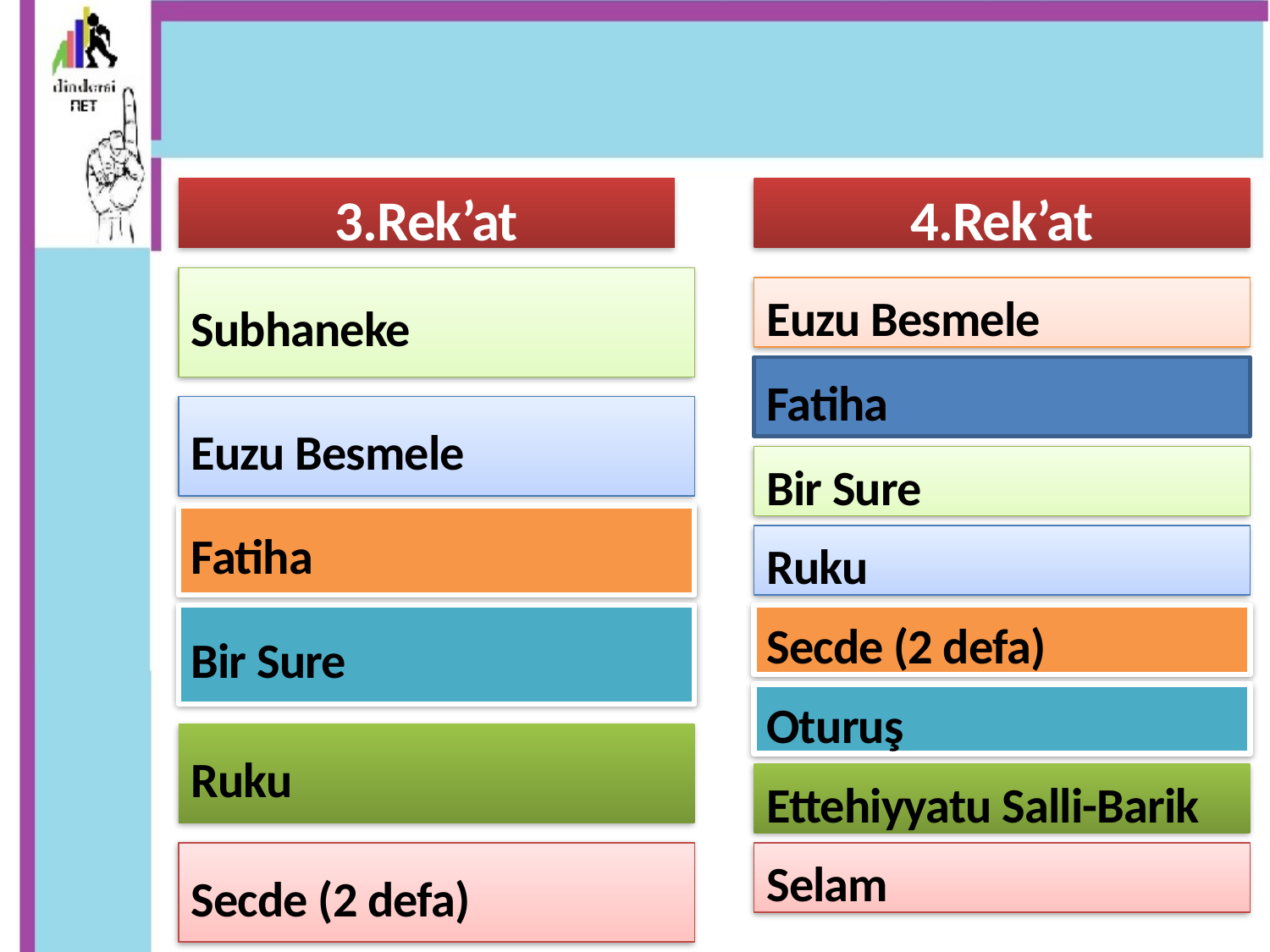

3.Rek’at
4.Rek’at
Subhaneke
Euzu Besmele
Fatiha
Euzu Besmele
Bir Sure
Fatiha
Ruku
Bir Sure
Secde (2 defa)
Oturuş
Ruku
Ettehiyyatu Salli-Barik
Secde (2 defa)
Selam